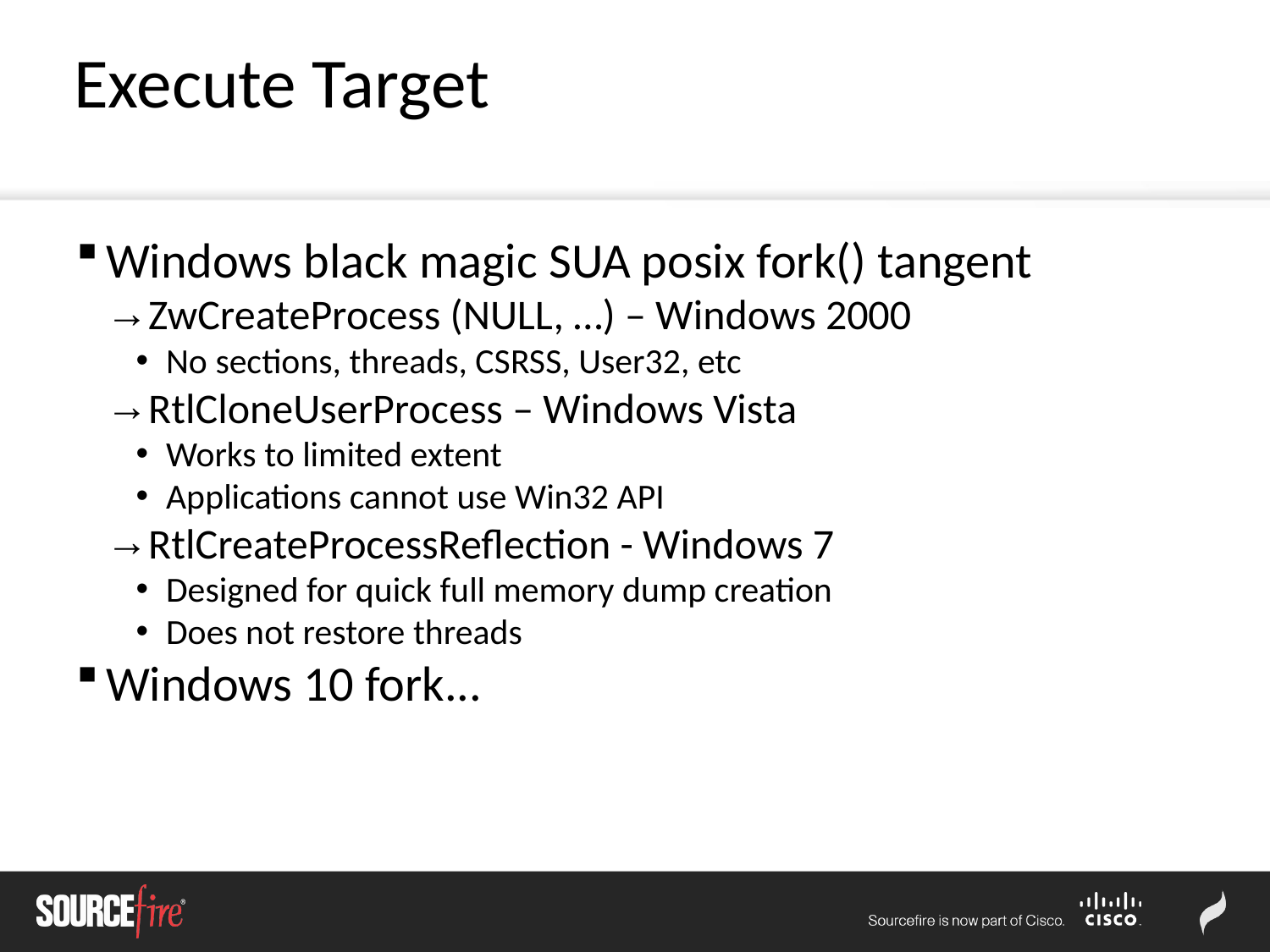

Execute Target
Windows black magic SUA posix fork() tangent
ZwCreateProcess (NULL, …) – Windows 2000
No sections, threads, CSRSS, User32, etc
RtlCloneUserProcess – Windows Vista
Works to limited extent
Applications cannot use Win32 API
RtlCreateProcessReflection - Windows 7
Designed for quick full memory dump creation
Does not restore threads
Windows 10 fork...